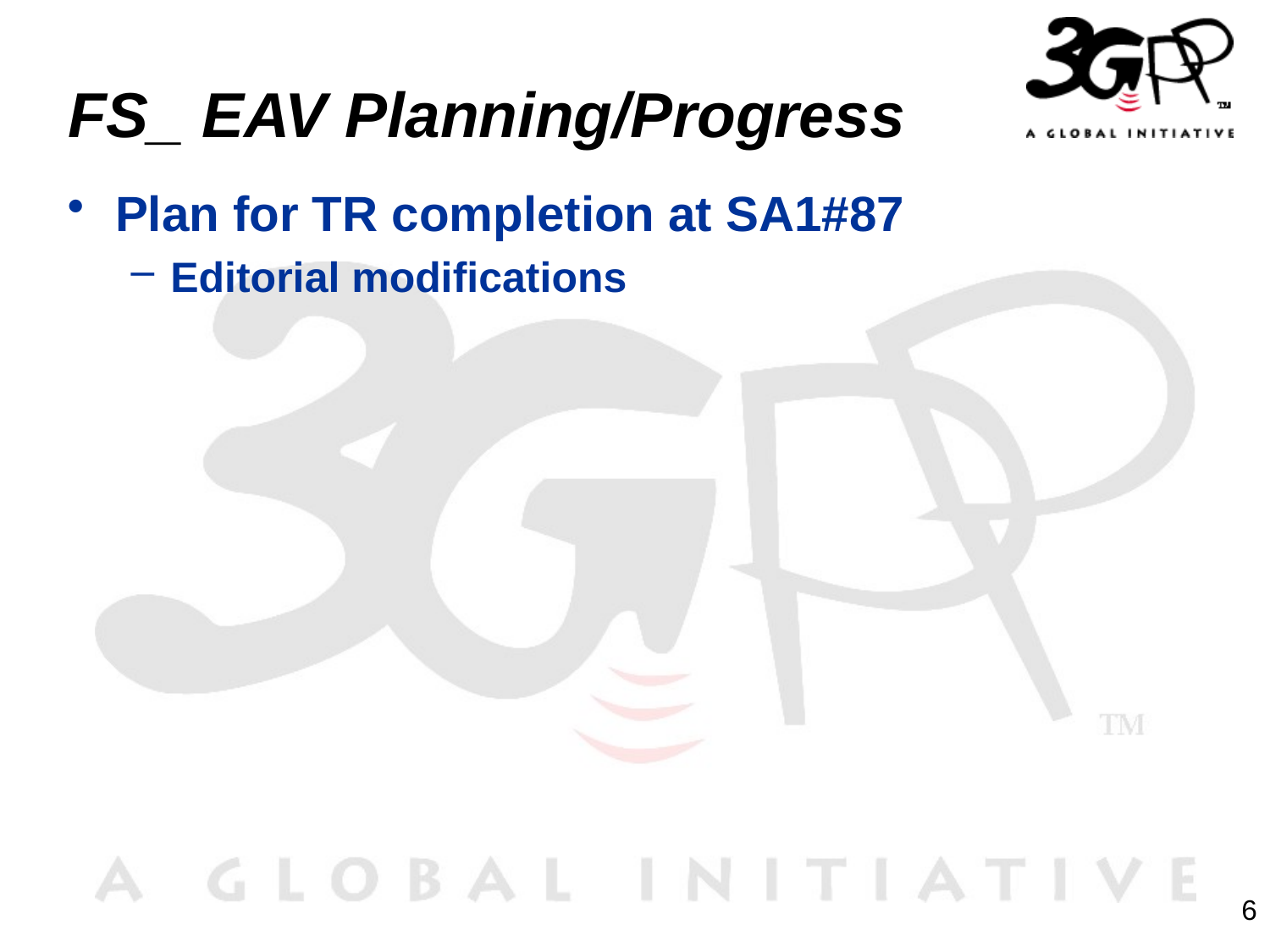

# FS_ EAV Planning/Progress
Plan for TR completion at SA1#87
Editorial modifications

6